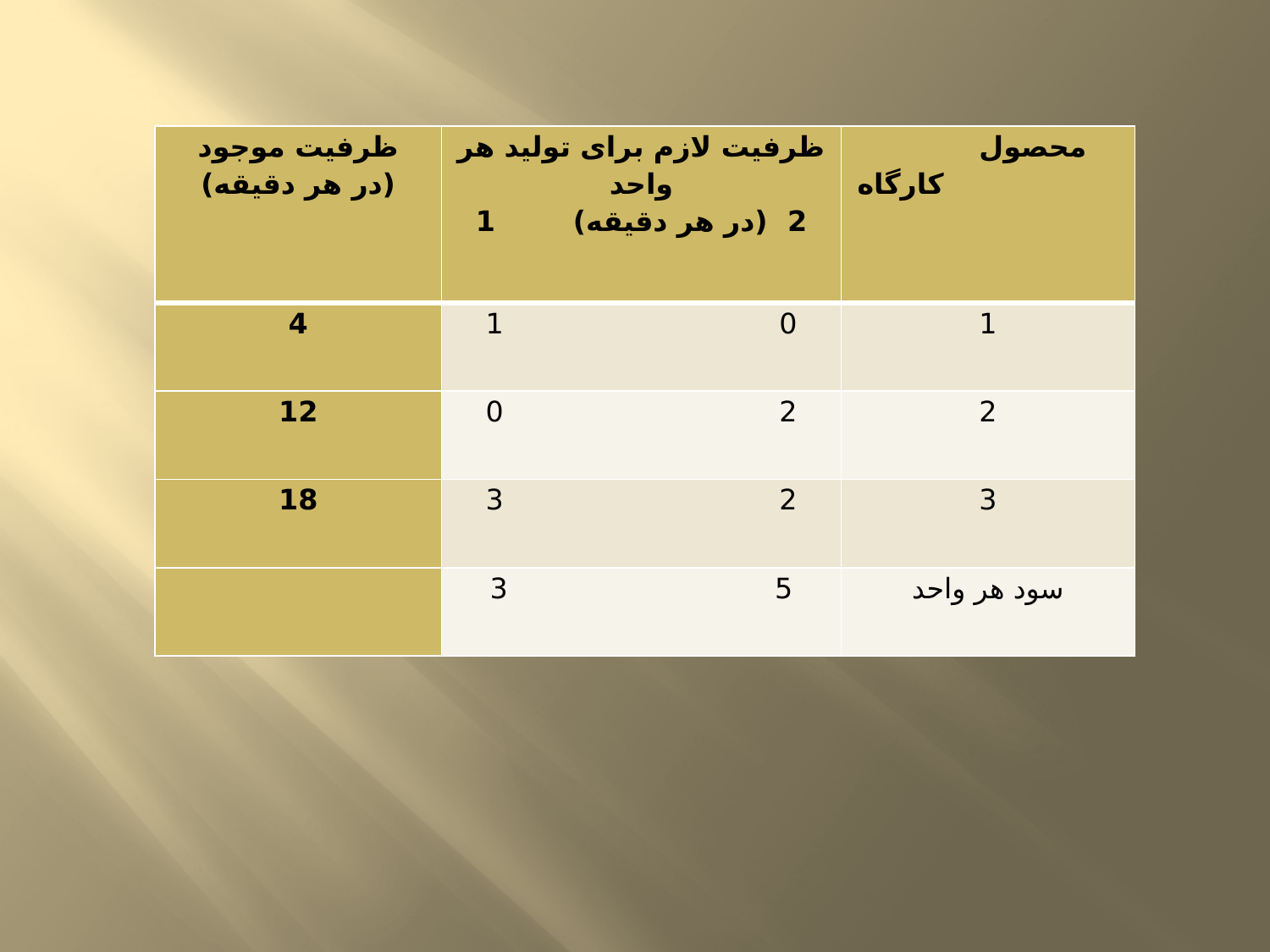

| ظرفیت موجود (در هر دقیقه) | ظرفیت لازم برای تولید هر واحد 2 (در هر دقیقه) 1 | محصول کارگاه |
| --- | --- | --- |
| 4 | 0 1 | 1 |
| 12 | 2 0 | 2 |
| 18 | 2 3 | 3 |
|  | 5 3 | سود هر واحد |